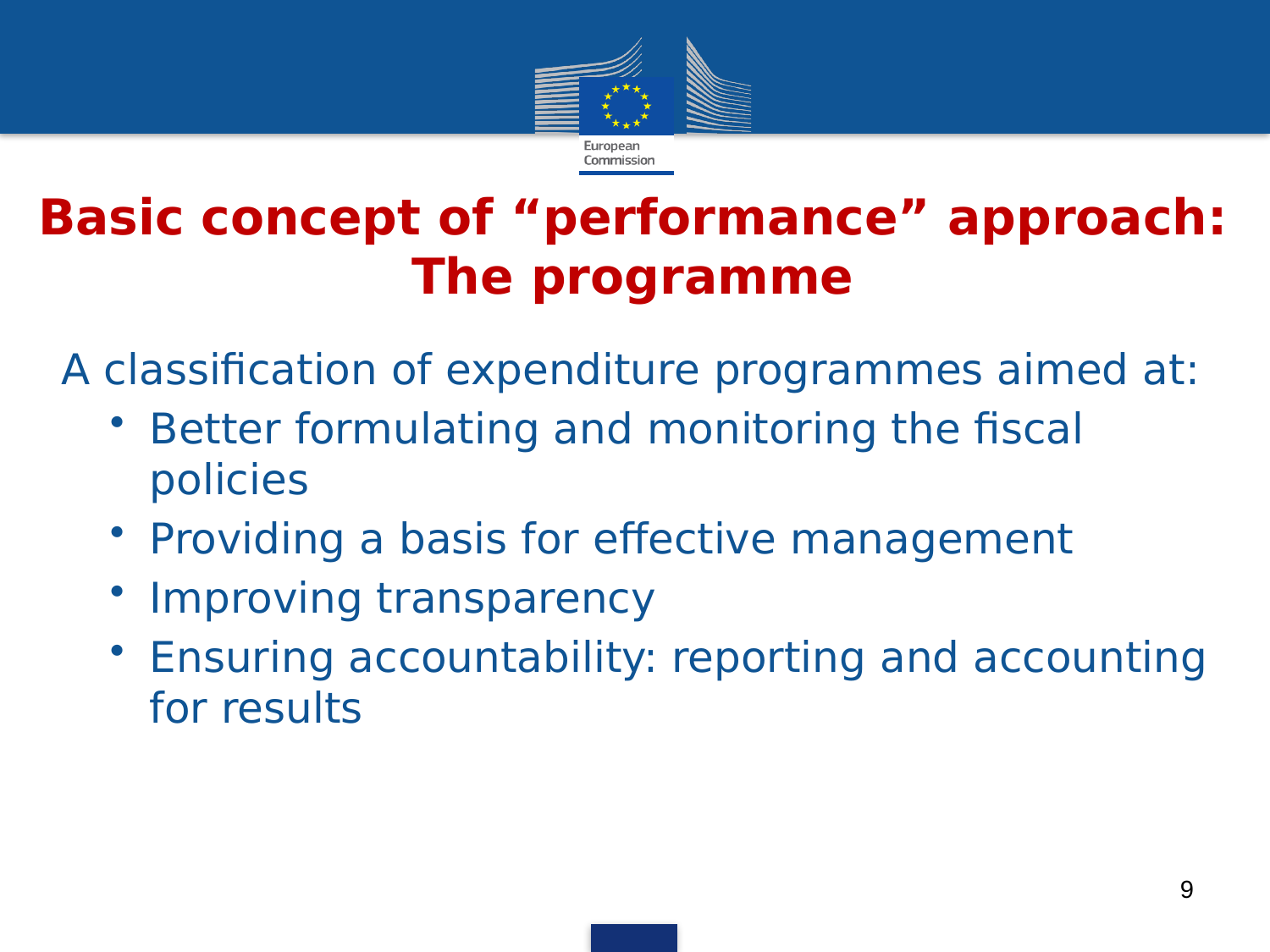

# Basic concept of “performance” approach: The programme
A classification of expenditure programmes aimed at:
Better formulating and monitoring the fiscal policies
Providing a basis for effective management
Improving transparency
Ensuring accountability: reporting and accounting for results

9